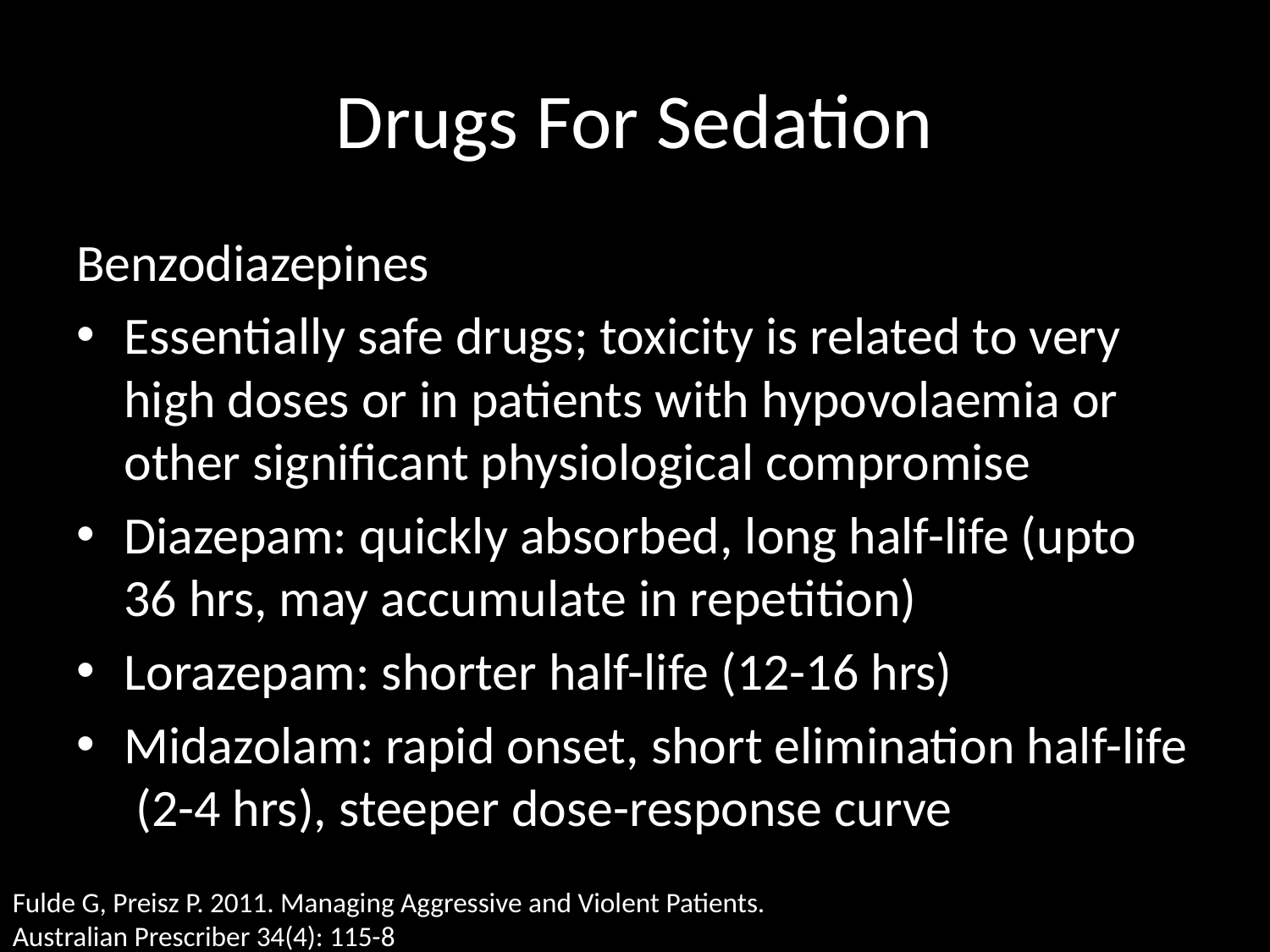

# Drugs For Sedation
Benzodiazepines
Essentially safe drugs; toxicity is related to very high doses or in patients with hypovolaemia or other significant physiological compromise
Diazepam: quickly absorbed, long half-life (upto 36 hrs, may accumulate in repetition)
Lorazepam: shorter half-life (12-16 hrs)
Midazolam: rapid onset, short elimination half-life  (2-4 hrs), steeper dose-response curve
Fulde G, Preisz P. 2011. Managing Aggressive and Violent Patients. Australian Prescriber 34(4): 115-8